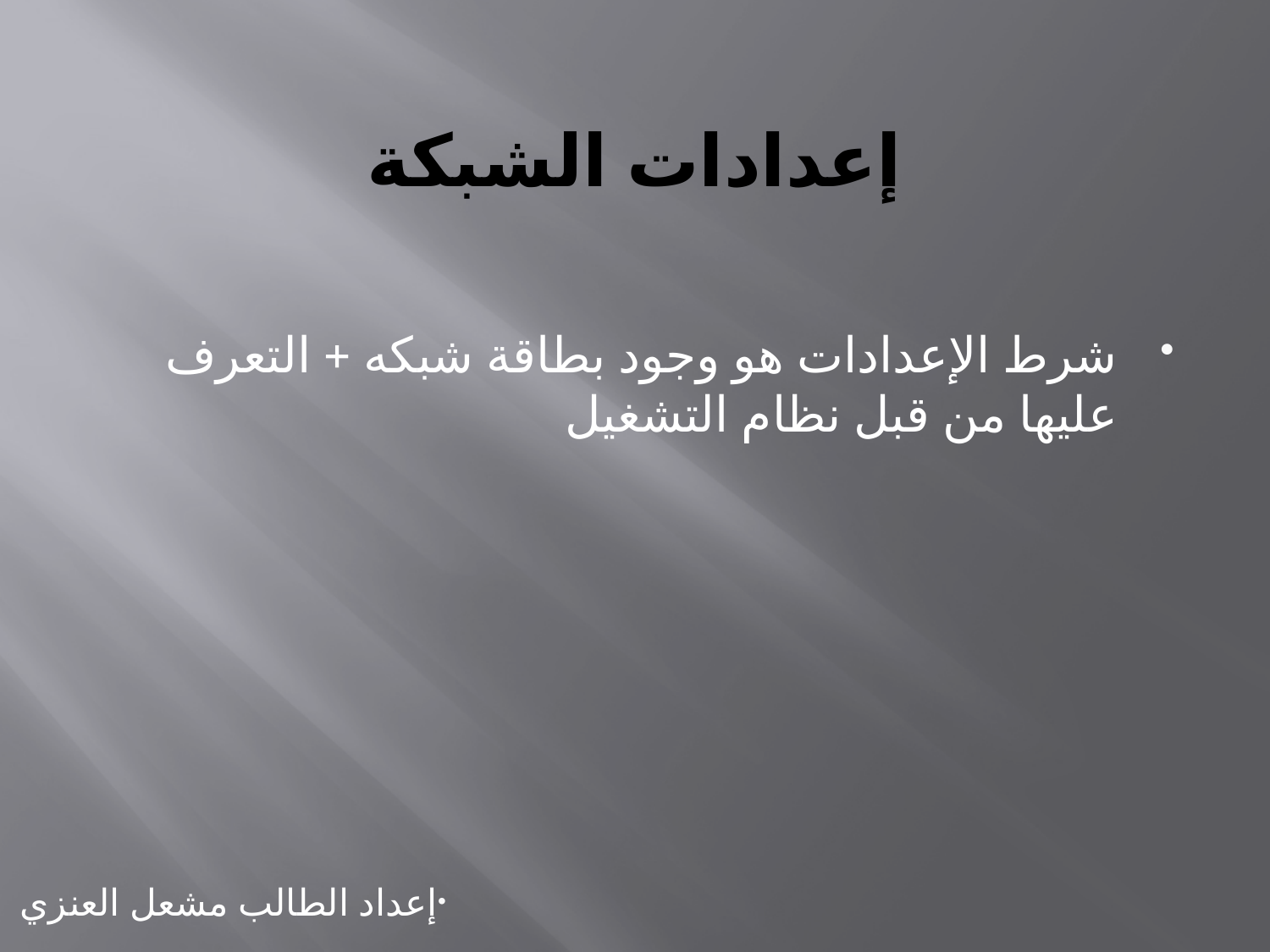

# إعدادات الشبكة
شرط الإعدادات هو وجود بطاقة شبكه + التعرف عليها من قبل نظام التشغيل
إعداد الطالب مشعل العنزي